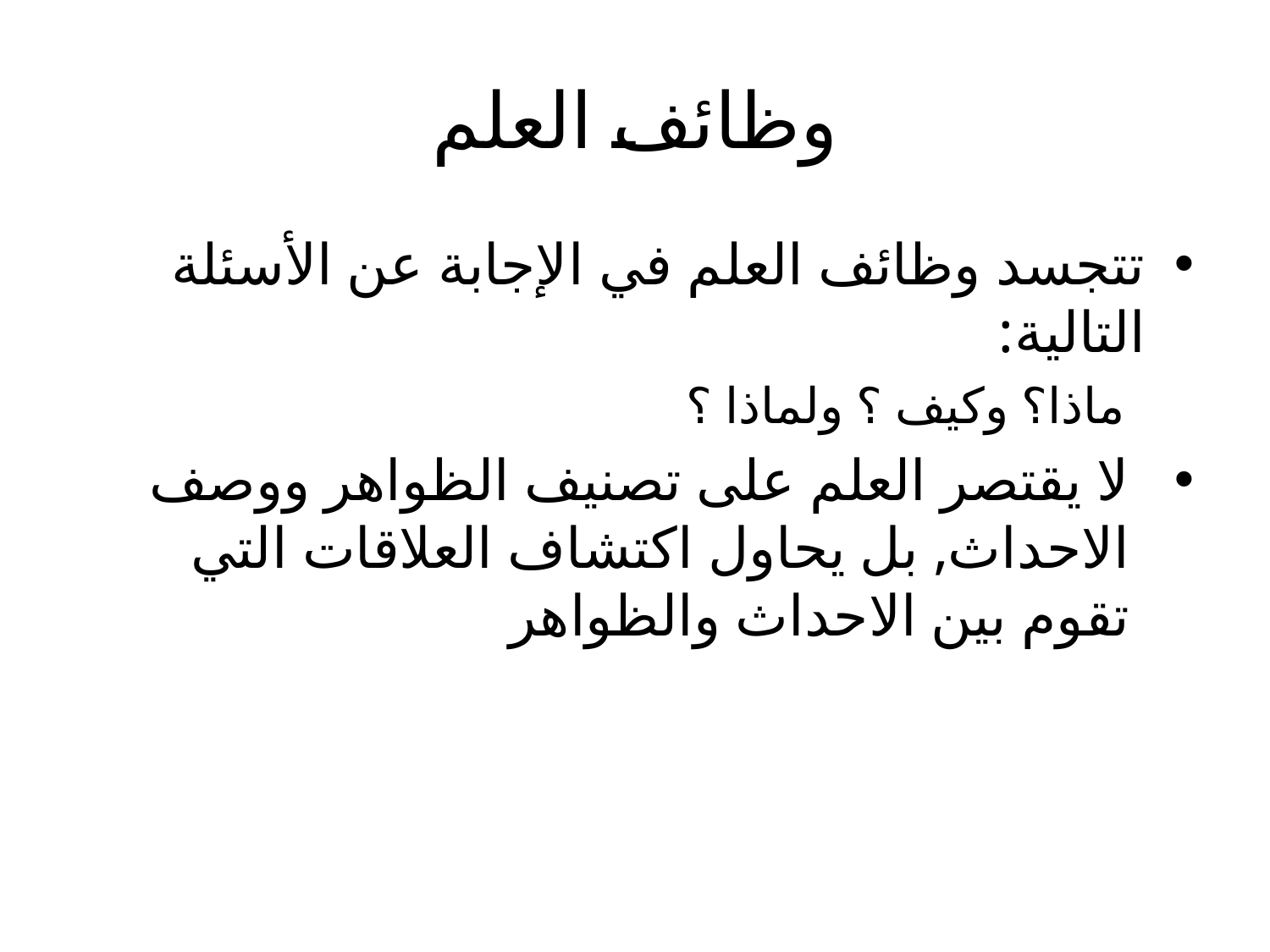

# وظائف العلم
تتجسد وظائف العلم في الإجابة عن الأسئلة التالية:
 ماذا؟ وكيف ؟ ولماذا ؟
لا يقتصر العلم على تصنيف الظواهر ووصف الاحداث, بل يحاول اكتشاف العلاقات التي تقوم بين الاحداث والظواهر